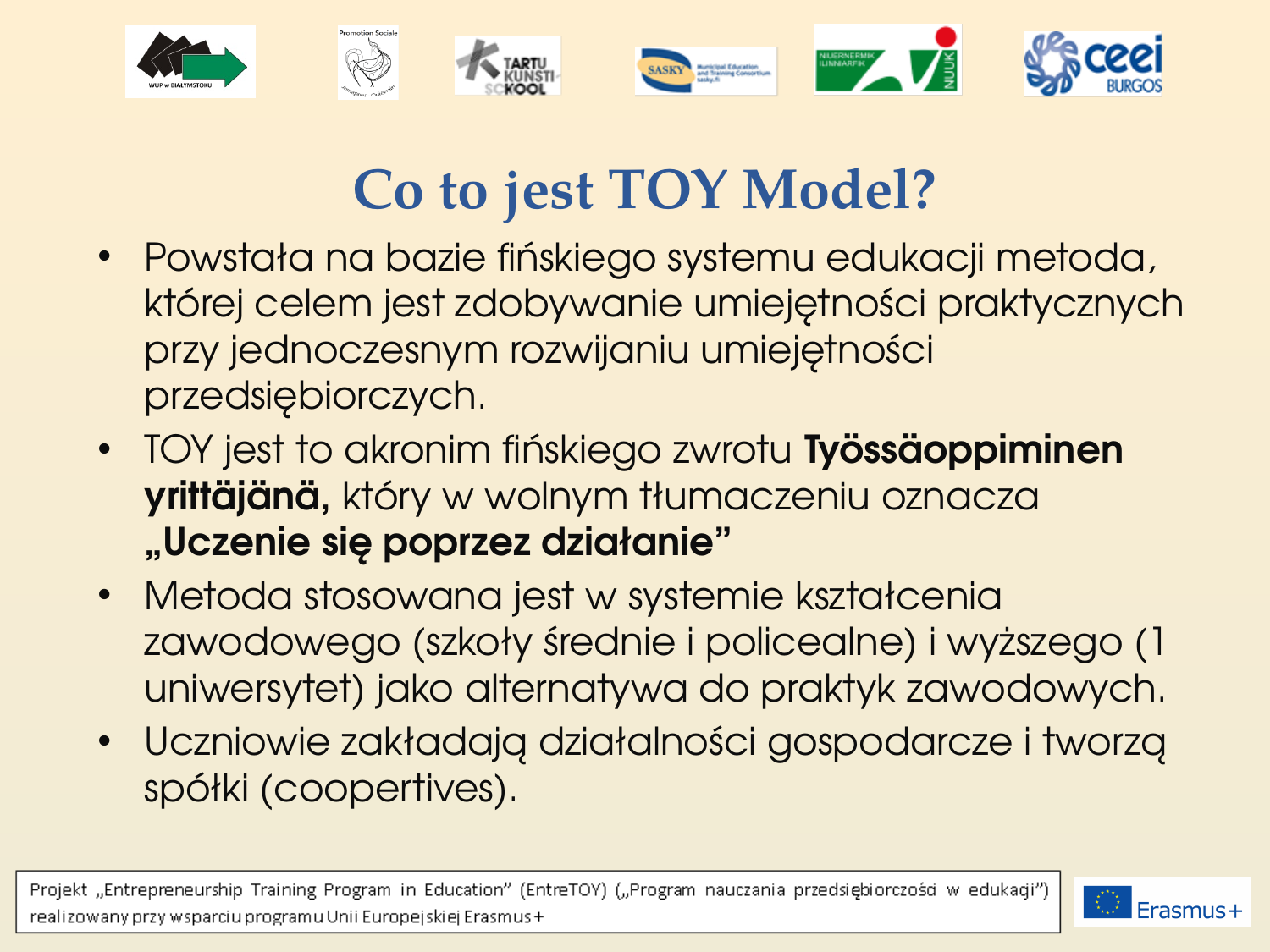

# Co to jest TOY Model?
Powstała na bazie fińskiego systemu edukacji metoda, której celem jest zdobywanie umiejętności praktycznych przy jednoczesnym rozwijaniu umiejętności przedsiębiorczych.
TOY jest to akronim fińskiego zwrotu Työssäoppiminen yrittäjänä, który w wolnym tłumaczeniu oznacza „Uczenie się poprzez działanie”
Metoda stosowana jest w systemie kształcenia zawodowego (szkoły średnie i policealne) i wyższego (1 uniwersytet) jako alternatywa do praktyk zawodowych.
Uczniowie zakładają działalności gospodarcze i tworzą spółki (coopertives).